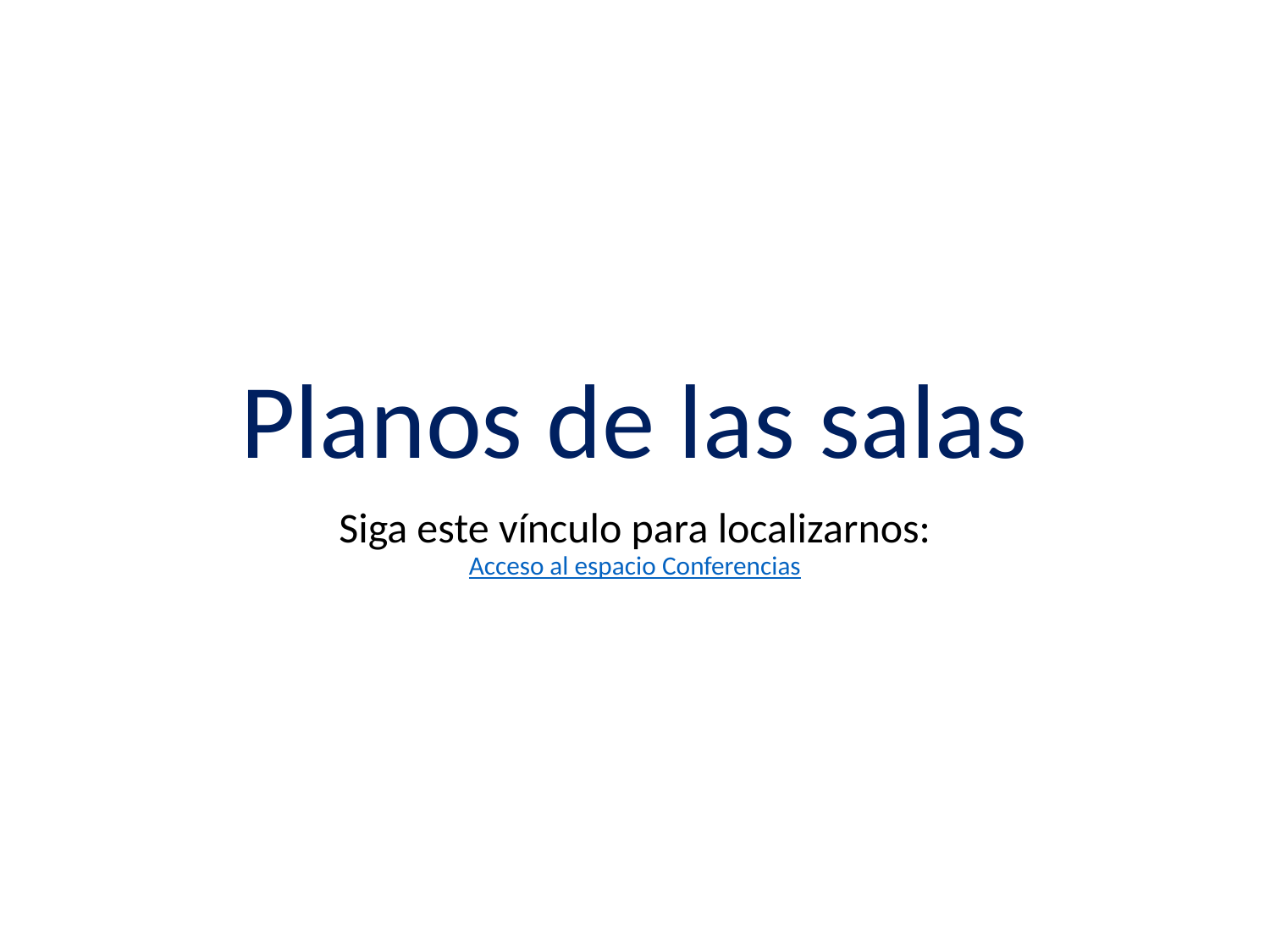

# Planos de las salas
Siga este vínculo para localizarnos:
Acceso al espacio Conferencias